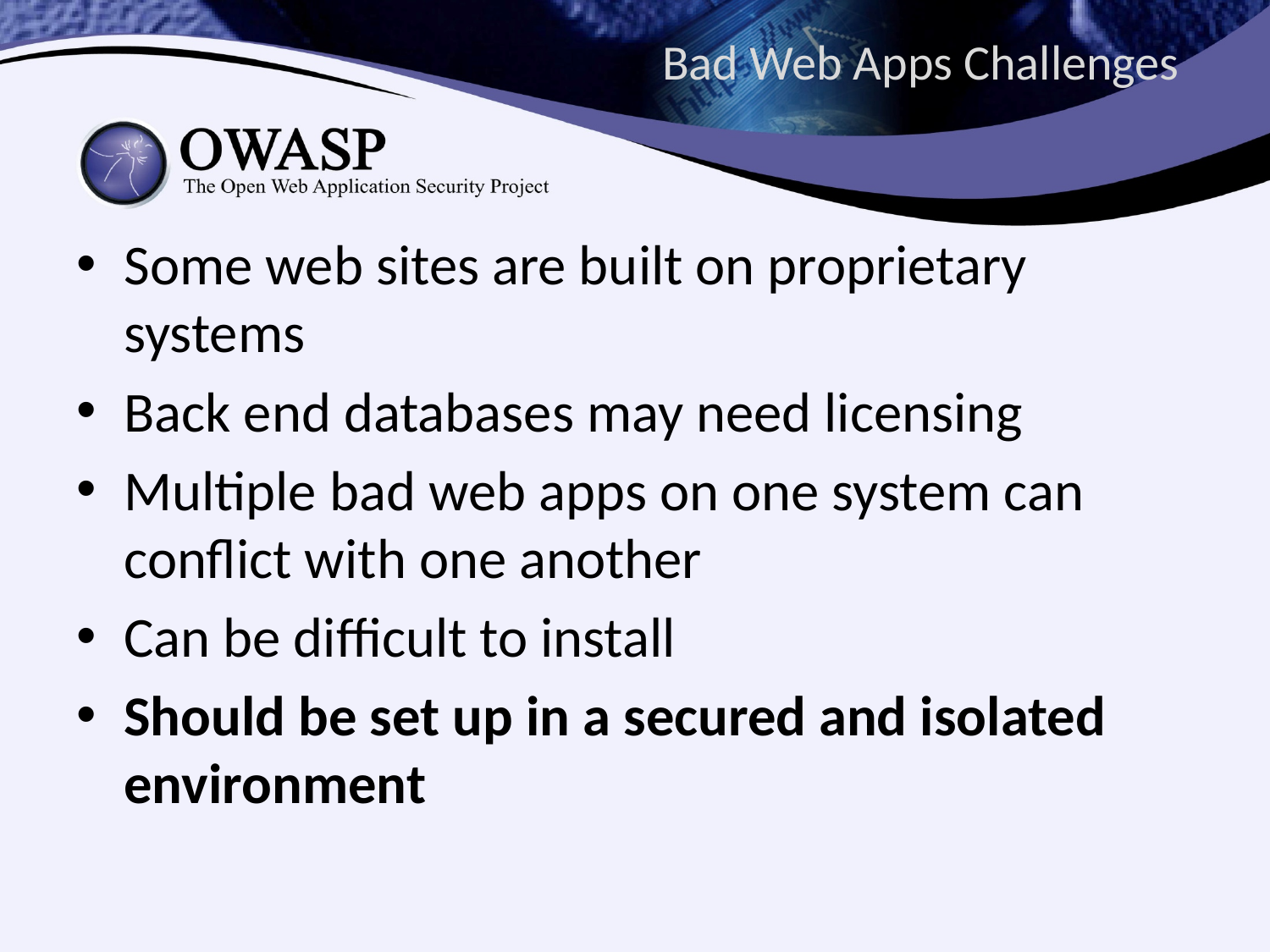

# Bad Web Apps Challenges
Some web sites are built on proprietary systems
Back end databases may need licensing
Multiple bad web apps on one system can conflict with one another
Can be difficult to install
Should be set up in a secured and isolated environment